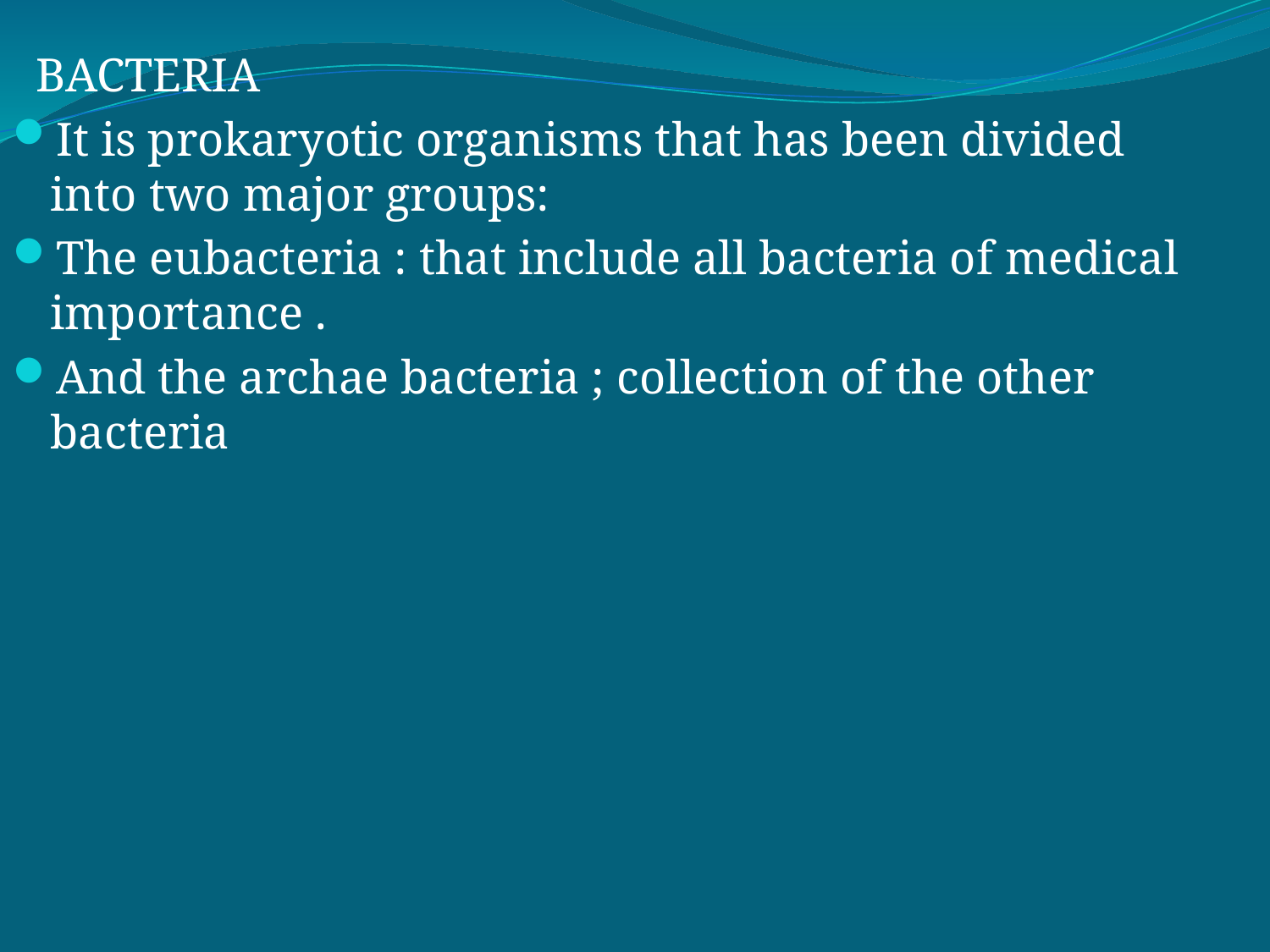

BACTERIA
It is prokaryotic organisms that has been divided into two major groups:
The eubacteria : that include all bacteria of medical importance .
And the archae bacteria ; collection of the other bacteria